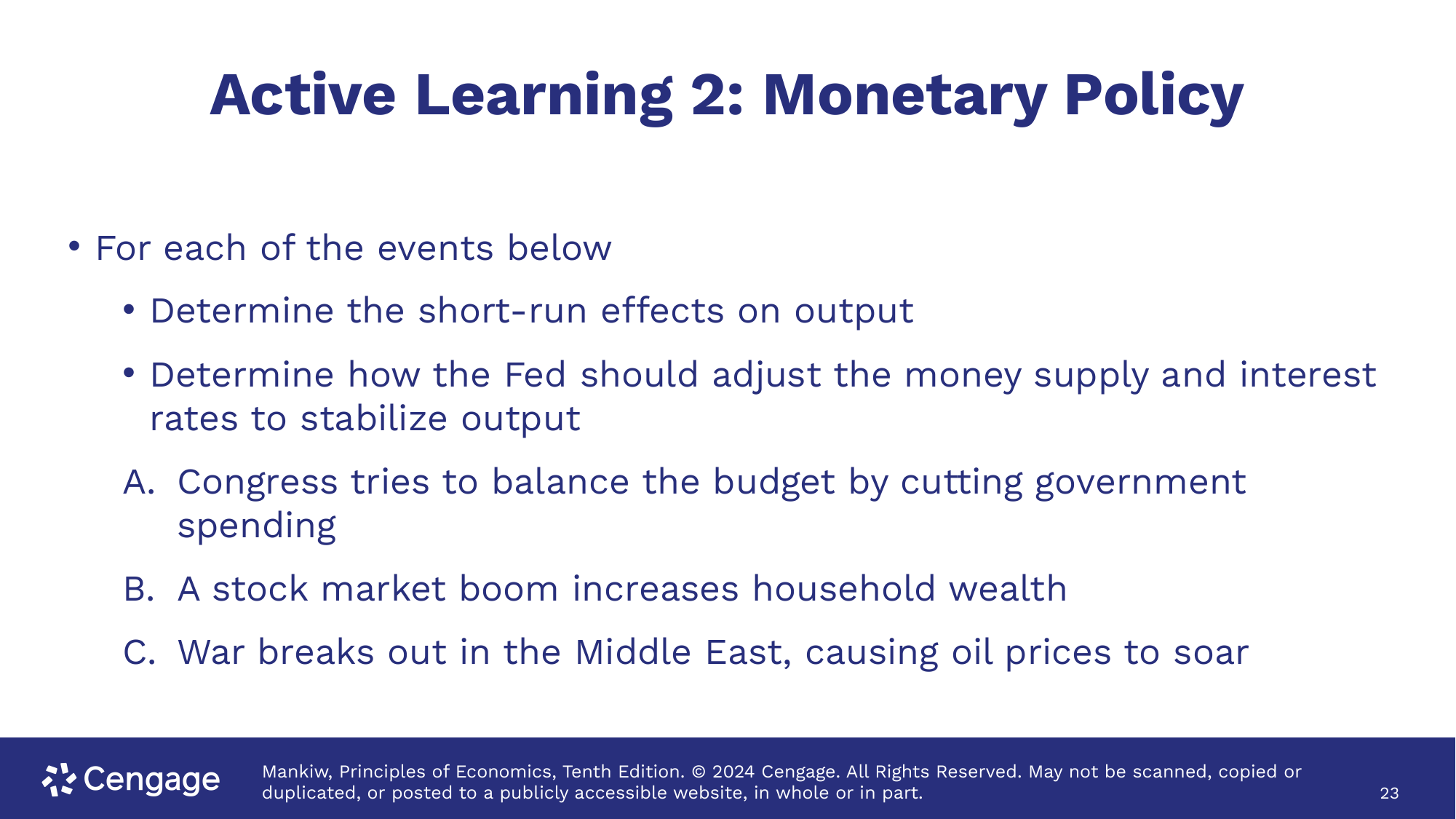

# Active Learning 2: Monetary Policy
For each of the events below
Determine the short-run effects on output
Determine how the Fed should adjust the money supply and interest rates to stabilize output
Congress tries to balance the budget by cutting government spending
A stock market boom increases household wealth
War breaks out in the Middle East, causing oil prices to soar